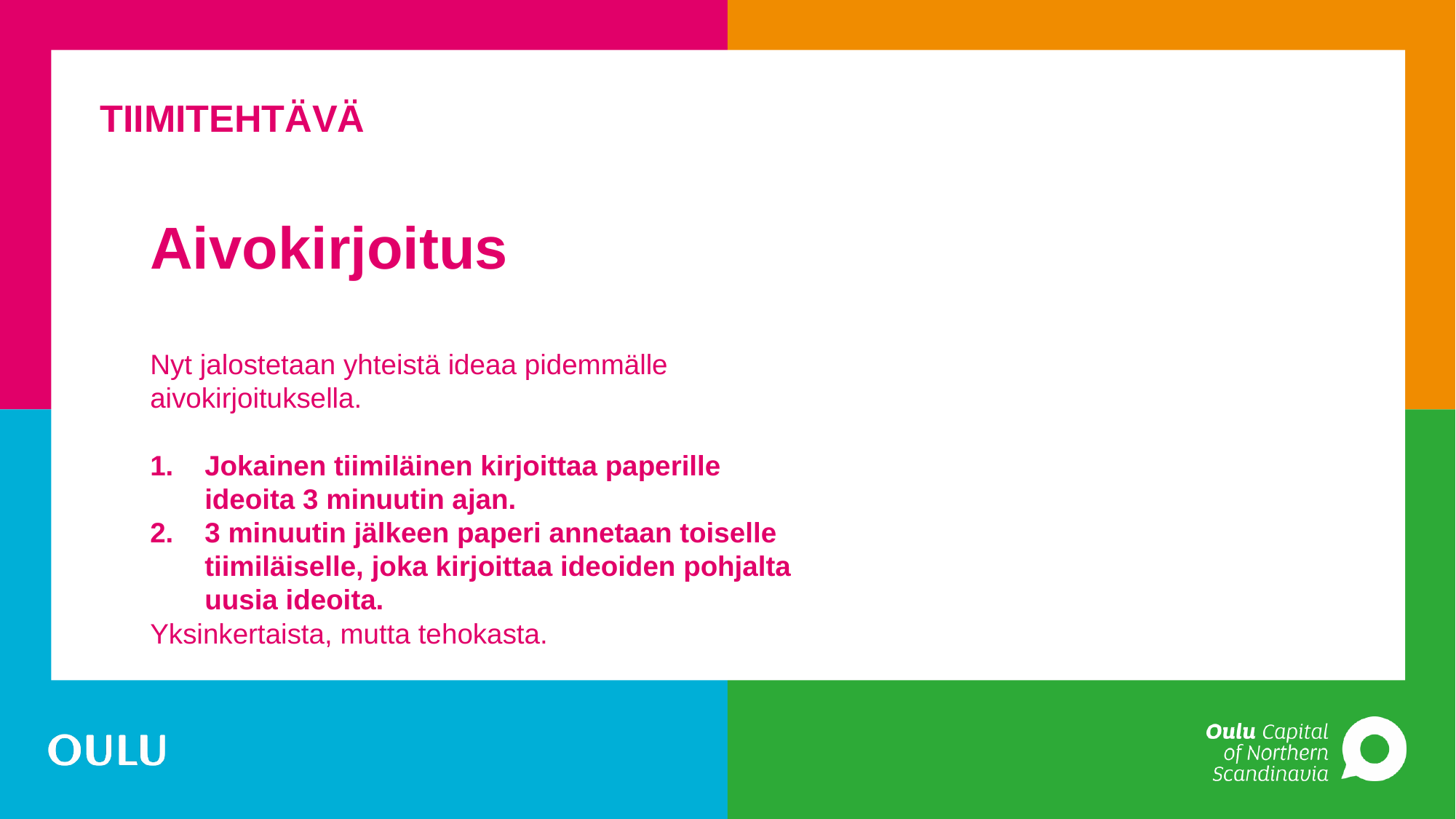

# TIIMITEHTÄVÄ
Aivokirjoitus
Nyt jalostetaan yhteistä ideaa pidemmälle aivokirjoituksella.

Jokainen tiimiläinen kirjoittaa paperille ideoita 3 minuutin ajan.
3 minuutin jälkeen paperi annetaan toiselle tiimiläiselle, joka kirjoittaa ideoiden pohjalta uusia ideoita.
Yksinkertaista, mutta tehokasta.